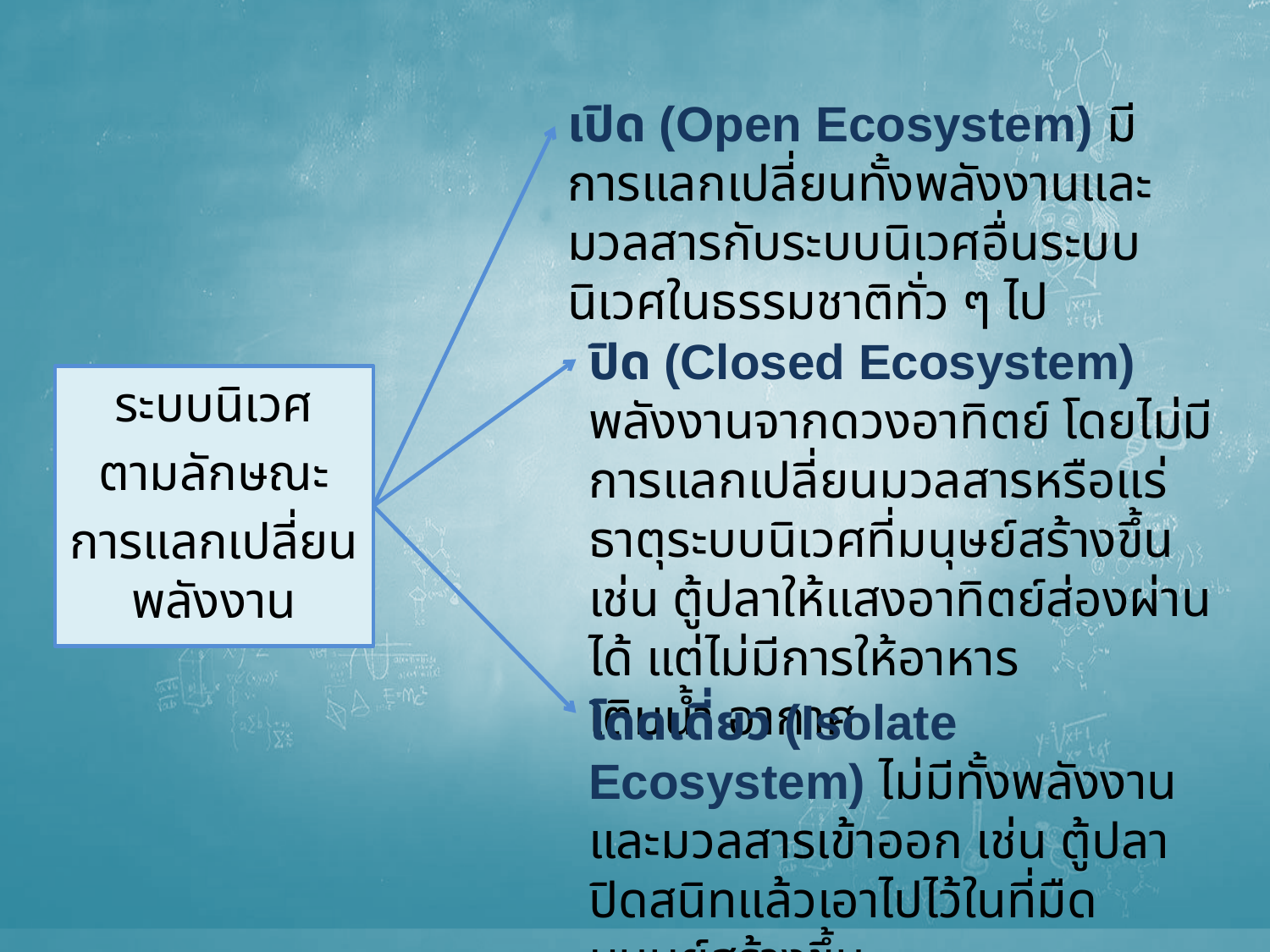

เปิด (Open Ecosystem) มีการแลกเปลี่ยนทั้งพลังงานและมวลสารกับระบบนิเวศอื่นระบบนิเวศในธรรมชาติทั่ว ๆ ไป
ปิด (Closed Ecosystem) พลังงานจากดวงอาทิตย์ โดยไม่มีการแลกเปลี่ยนมวลสารหรือแร่ธาตุระบบนิเวศที่มนุษย์สร้างขึ้น เช่น ตู้ปลาให้แสงอาทิตย์ส่องผ่านได้ แต่ไม่มีการให้อาหาร
เติมน้ำ อากาศ
ระบบนิเวศ
ตามลักษณะ
การแลกเปลี่ยนพลังงาน
โดดเดี่ยว (Isolate Ecosystem) ไม่มีทั้งพลังงานและมวลสารเข้าออก เช่น ตู้ปลาปิดสนิทแล้วเอาไปไว้ในที่มืด มนุษย์สร้างขึ้น